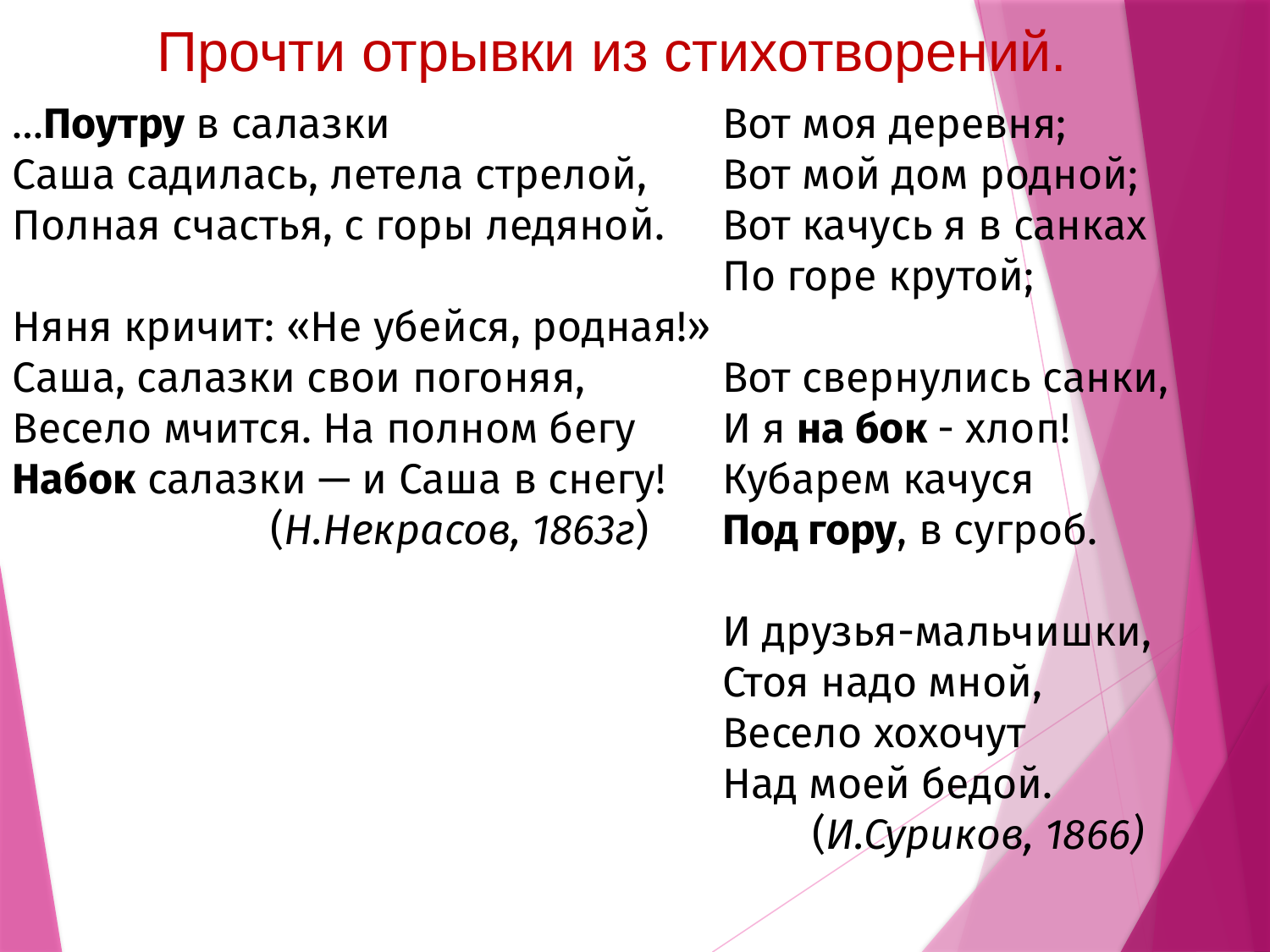

Прочти отрывки из стихотворений.
…Поутру в салазки
Саша садилась, летела стрелой,
Полная счастья, с горы ледяной.

Няня кричит: «Не убейся, родная!»
Саша, салазки свои погоняя,
Весело мчится. На полном бегу
Набок салазки — и Саша в снегу!
                       (Н.Некрасов, 1863г)

Вот моя деревня;
Вот мой дом родной;
Вот качусь я в санках
По горе крутой;
Вот свернулись санки,
И я на бок - хлоп!
Кубарем качуся
Под гору, в сугроб.
И друзья-мальчишки,
Стоя надо мной,
Весело хохочут
Над моей бедой.
        (И.Суриков, 1866)